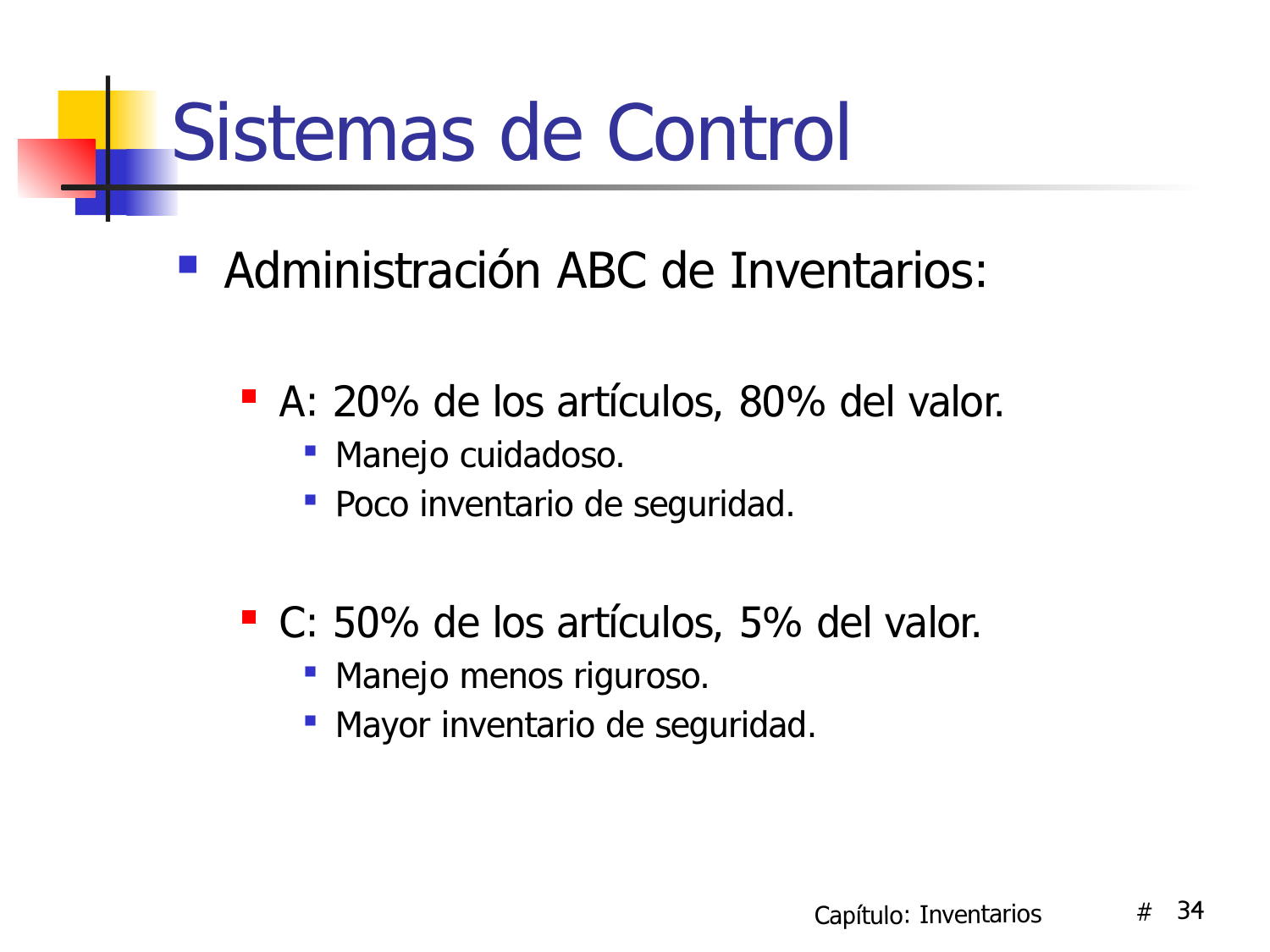

# Sistemas de Control
Administración ABC de Inventarios:

A: 20% de los artículos, 80% del valor.
Manejo cuidadoso.
Poco inventario de seguridad.

C: 50% de los artículos, 5% del valor.
Manejo menos riguroso.
Mayor inventario de seguridad.
34
Capítulo: Inventarios            #